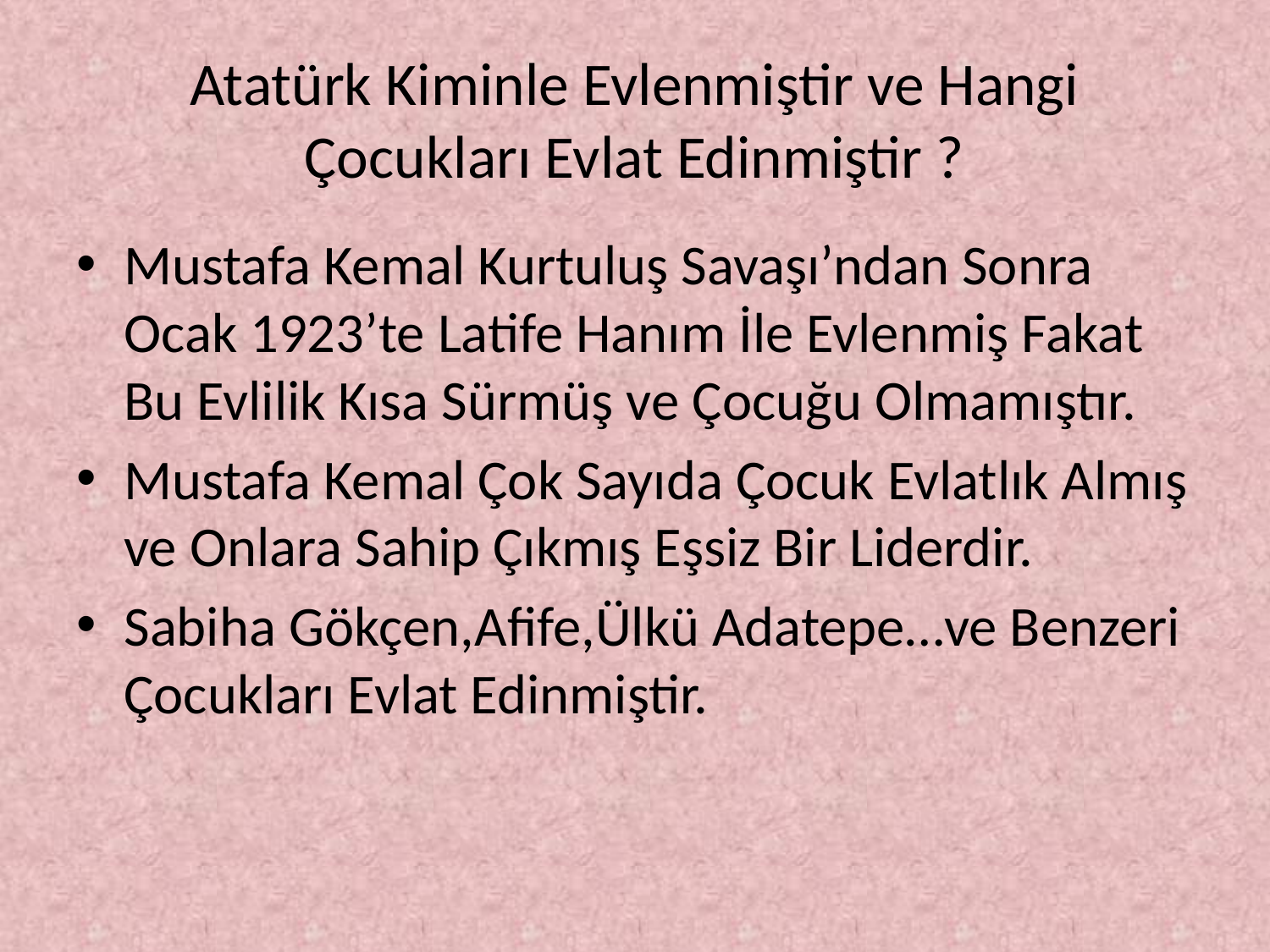

# Atatürk Kiminle Evlenmiştir ve Hangi Çocukları Evlat Edinmiştir ?
Mustafa Kemal Kurtuluş Savaşı’ndan Sonra Ocak 1923’te Latife Hanım İle Evlenmiş Fakat Bu Evlilik Kısa Sürmüş ve Çocuğu Olmamıştır.
Mustafa Kemal Çok Sayıda Çocuk Evlatlık Almış ve Onlara Sahip Çıkmış Eşsiz Bir Liderdir.
Sabiha Gökçen,Afife,Ülkü Adatepe…ve Benzeri Çocukları Evlat Edinmiştir.